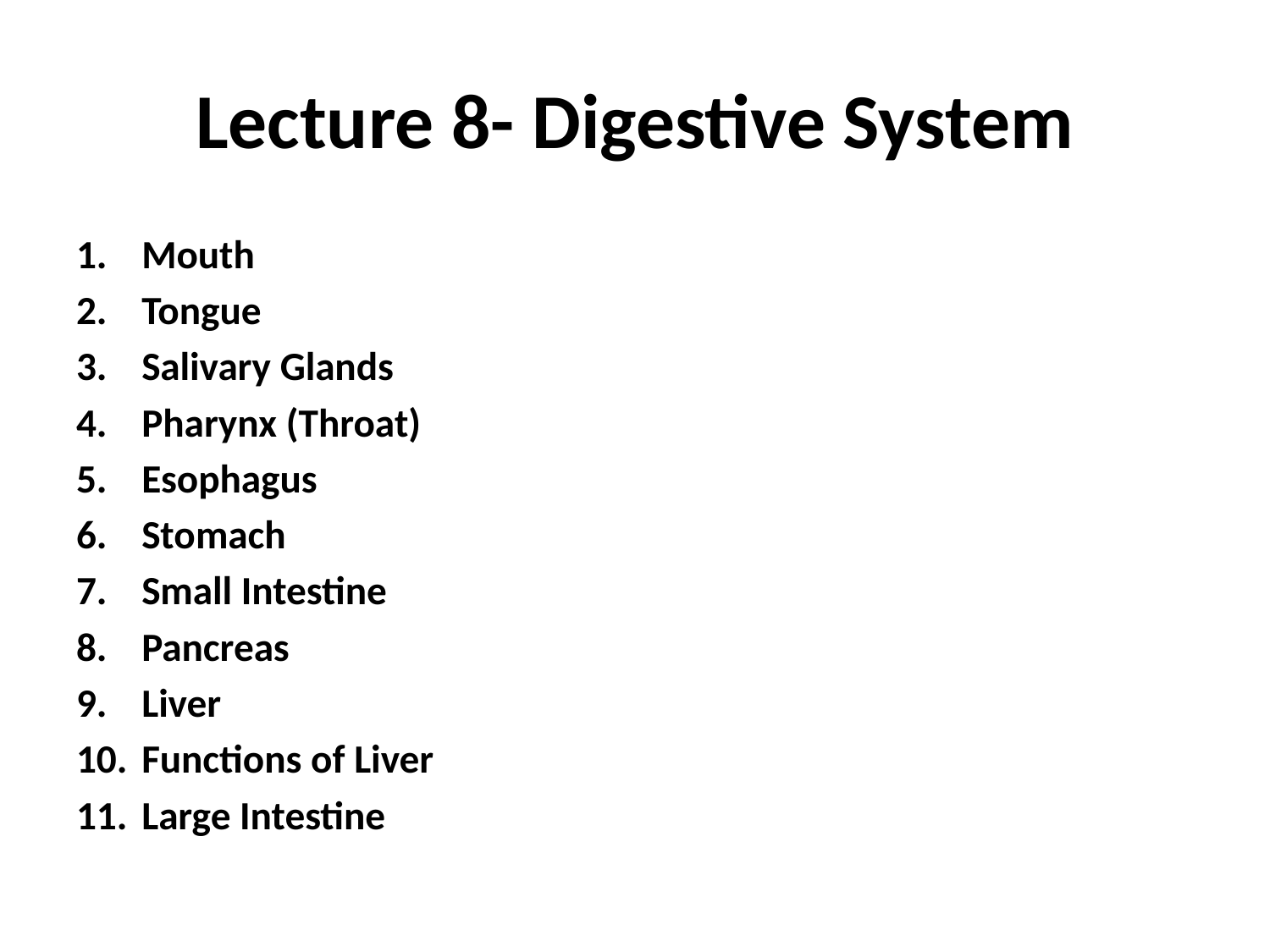

# Lecture 8- Digestive System
Mouth
Tongue
Salivary Glands
Pharynx (Throat)
Esophagus
Stomach
Small Intestine
Pancreas
Liver
Functions of Liver
Large Intestine